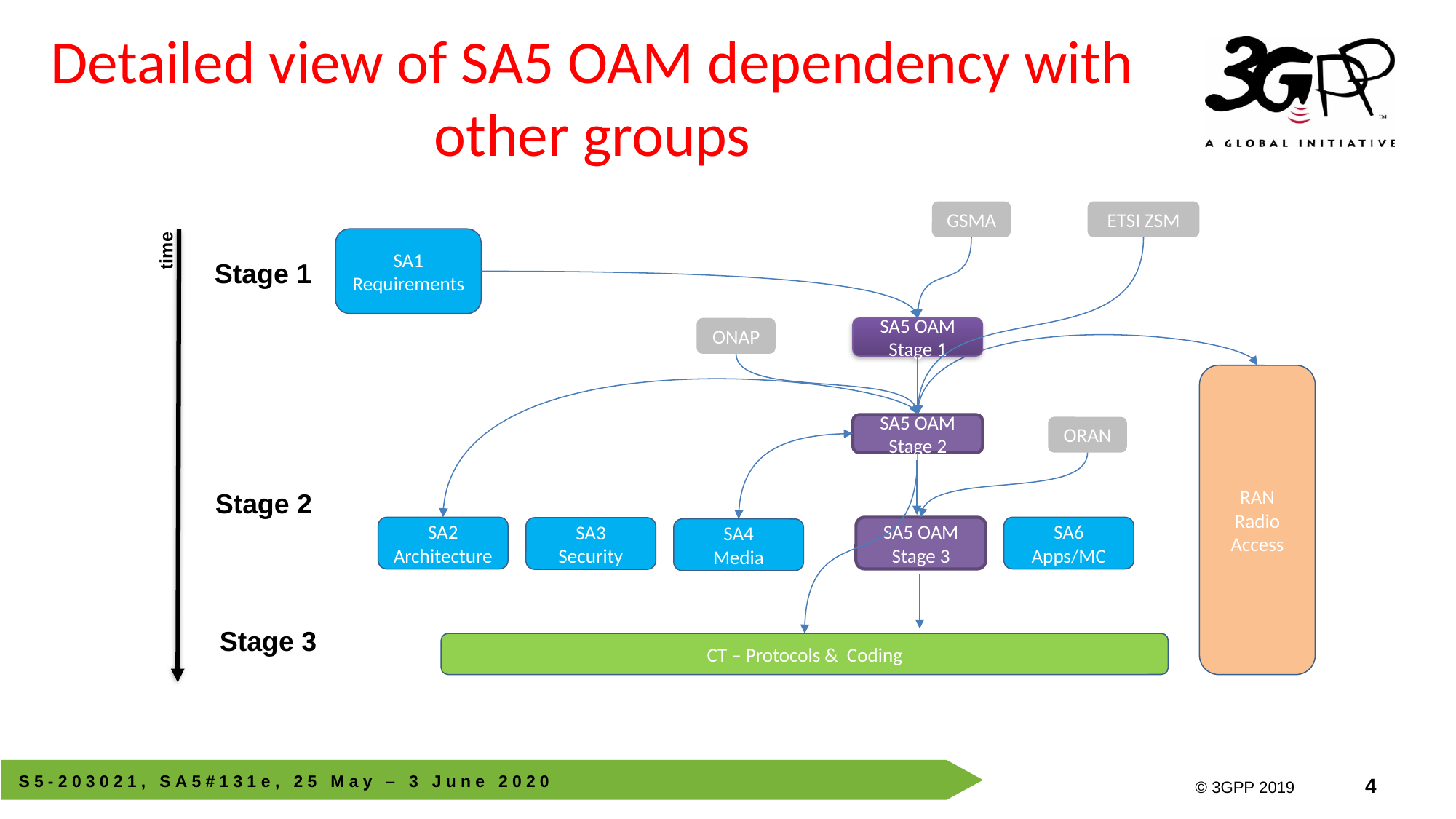

# Detailed view of SA5 OAM dependency with other groups
GSMA
ETSI ZSM
SA1
Requirements
time
Stage 1
ONAP
SA5 OAM
Stage 1
RAN
Radio Access
SA5 OAM
Stage 2
ORAN
Stage 2
SA2
Architecture
SA5 OAM
Stage 3
SA6
Apps/MC
SA3
Security
SA4
Media
Stage 3
CT – Protocols &  Coding